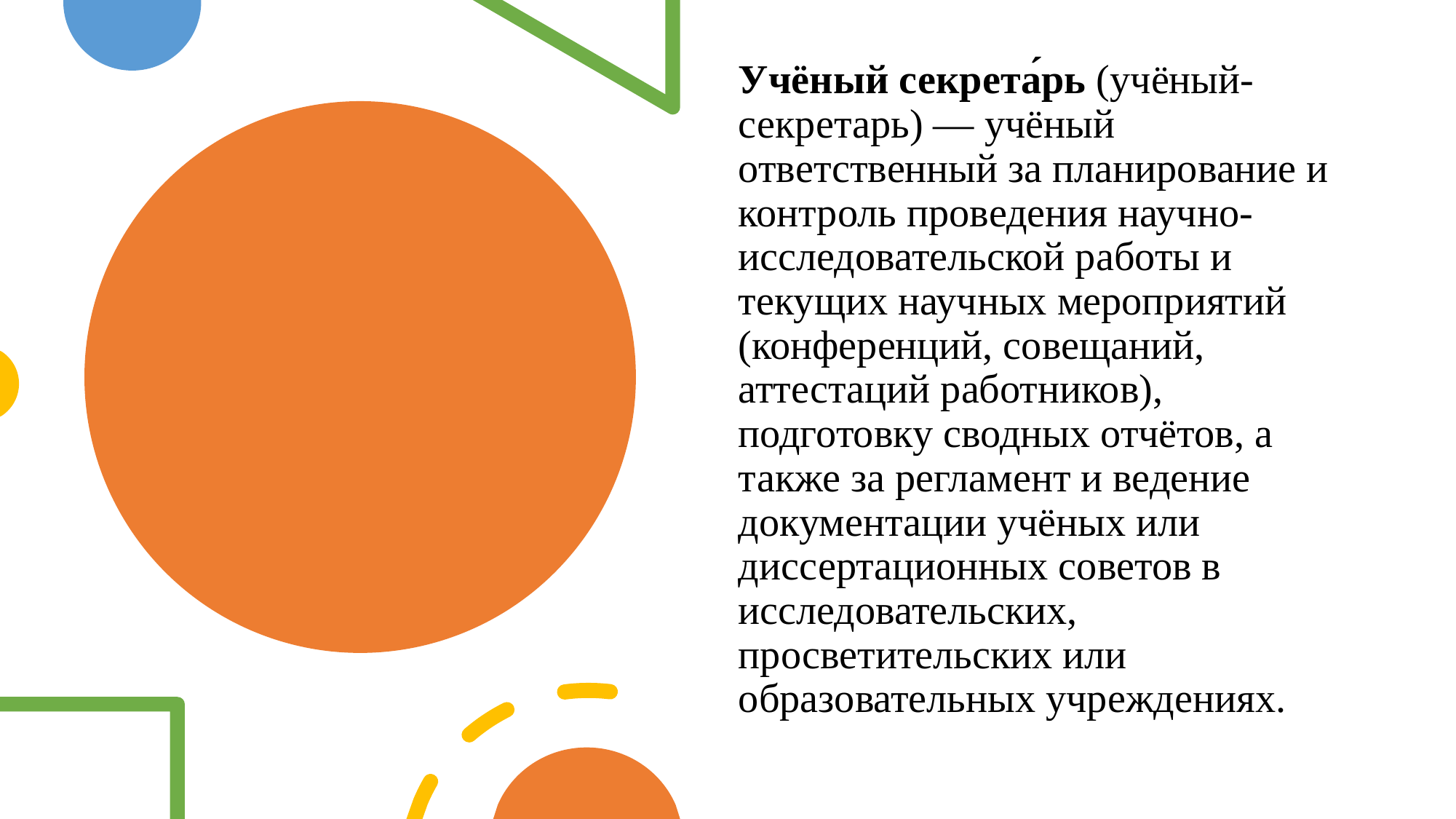

Учёный секрета́рь (учёный-секретарь) — учёный ответственный за планирование и контроль проведения научно-исследовательской работы и текущих научных мероприятий (конференций, совещаний, аттестаций работников), подготовку сводных отчётов, а также за регламент и ведение документации учёных или диссертационных советов в исследовательских, просветительских или образовательных учреждениях.